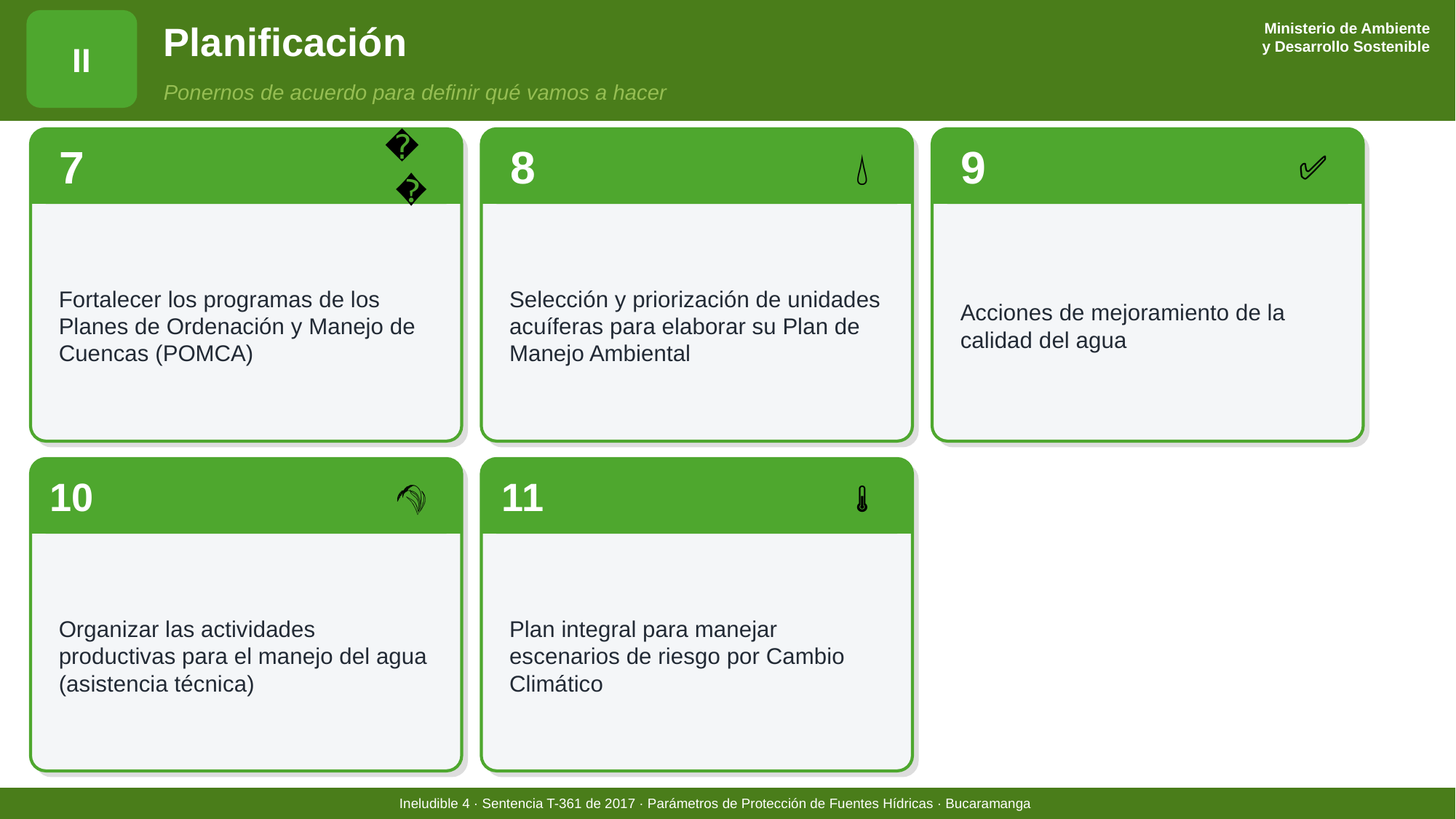

Ministerio de Ambiente
y Desarrollo Sostenible
Planificación

II
Ponernos de acuerdo para definir qué vamos a hacer

7
🗺️
8
💧
9
✅

Fortalecer los programas de los Planes de Ordenación y Manejo de Cuencas (POMCA)
Selección y priorización de unidades acuíferas para elaborar su Plan de Manejo Ambiental
Acciones de mejoramiento de la calidad del agua

10
🌾
11
🌡️

Organizar las actividades productivas para el manejo del agua (asistencia técnica)
Plan integral para manejar escenarios de riesgo por Cambio Climático

Ineludible 4 · Sentencia T-361 de 2017 · Parámetros de Protección de Fuentes Hídricas · Bucaramanga